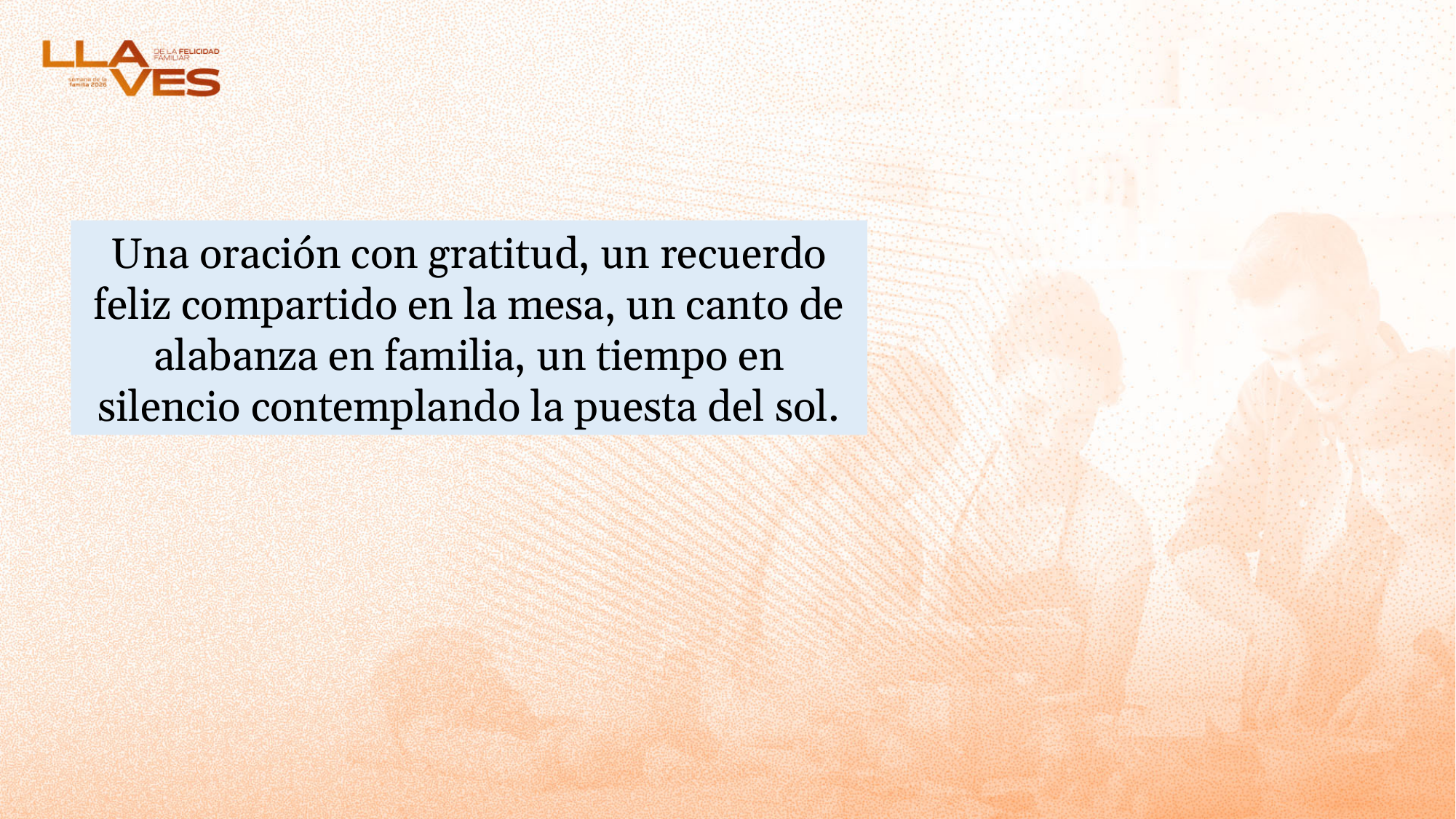

Una oración con gratitud, un recuerdo feliz compartido en la mesa, un canto de alabanza en familia, un tiempo en silencio contemplando la puesta del sol.